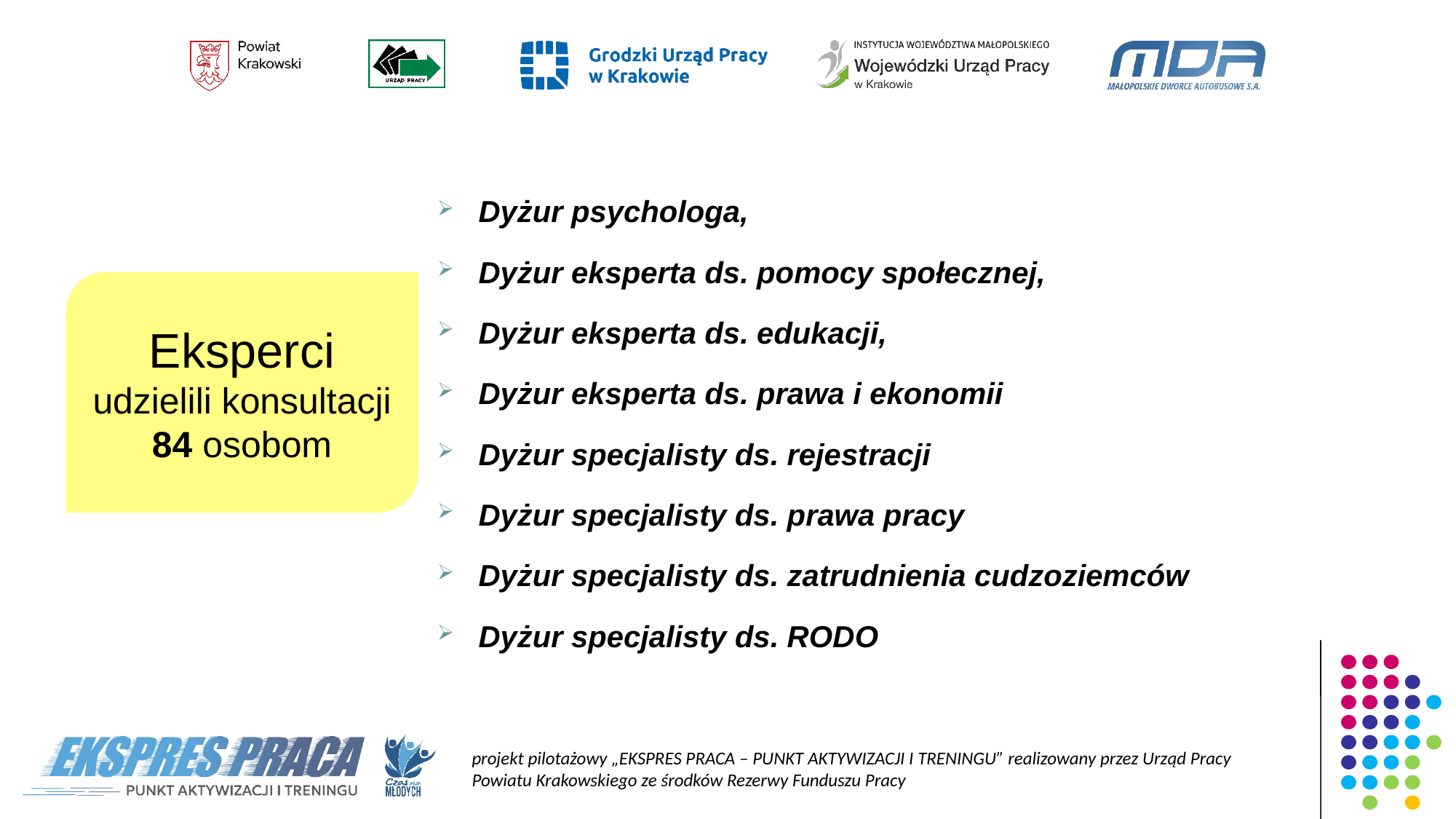

Dyżur psychologa,
Dyżur eksperta ds. pomocy społecznej,
Dyżur eksperta ds. edukacji,
Dyżur eksperta ds. prawa i ekonomii
Dyżur specjalisty ds. rejestracji
Dyżur specjalisty ds. prawa pracy
Dyżur specjalisty ds. zatrudnienia cudzoziemców
Dyżur specjalisty ds. RODO
Eksperci udzielili konsultacji 84 osobom